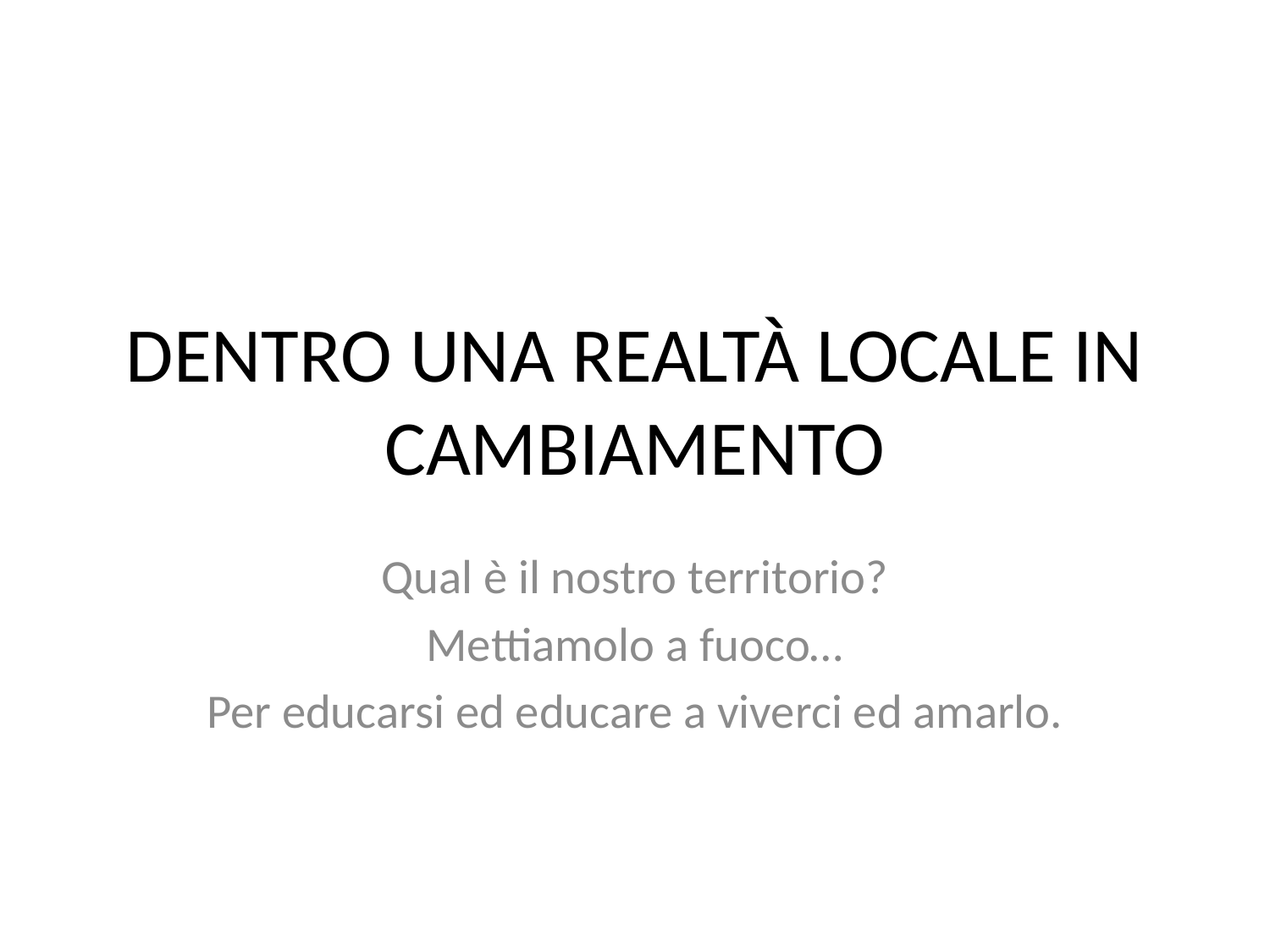

# DENTRO UNA REALTÀ LOCALE IN CAMBIAMENTO
Qual è il nostro territorio?
Mettiamolo a fuoco…
Per educarsi ed educare a viverci ed amarlo.